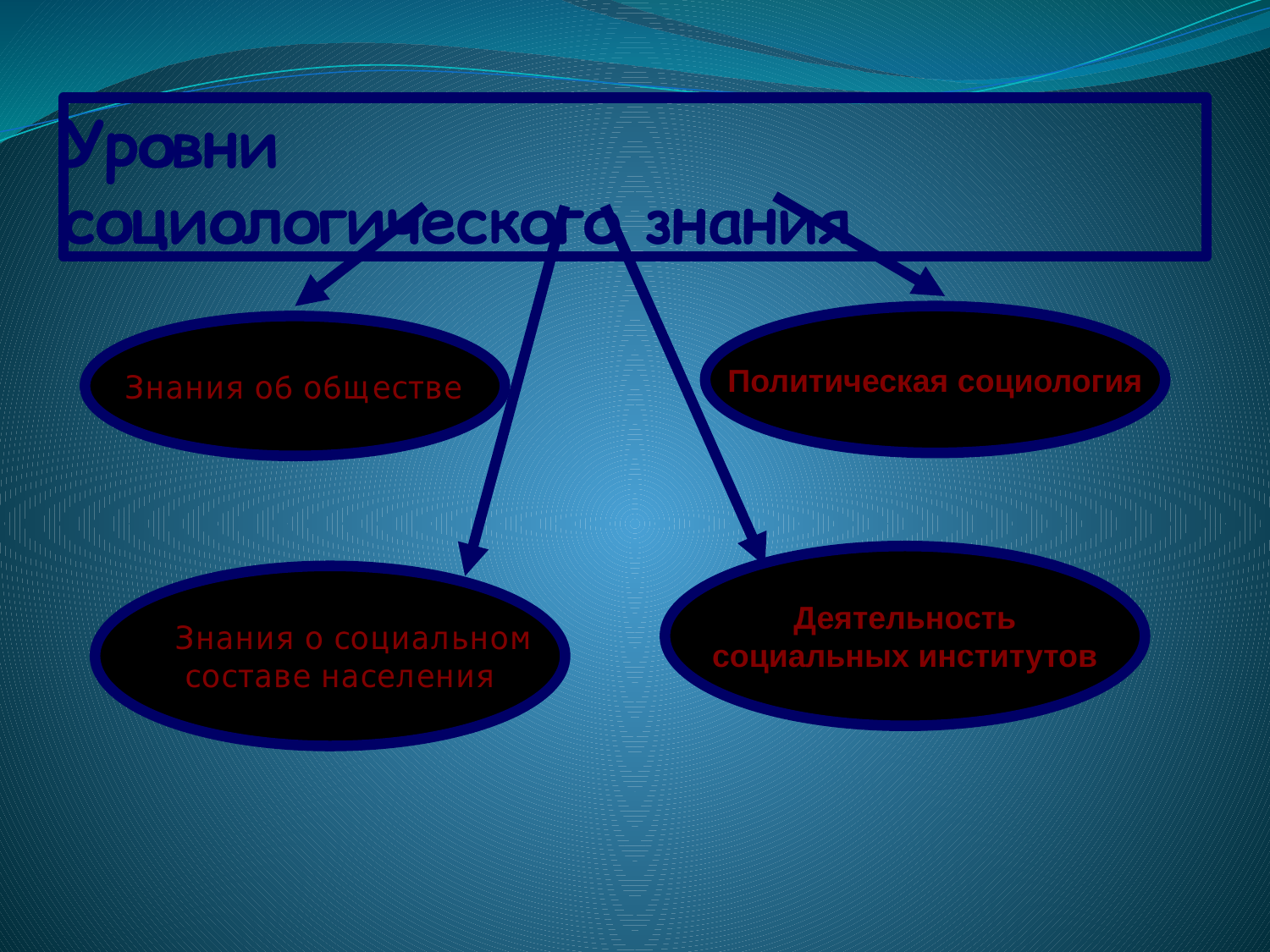

# Уровни социологического знания

Политическая социология
Знания об обществе
Деятельность
социальных институтов
Знания о социальном
 составе населения